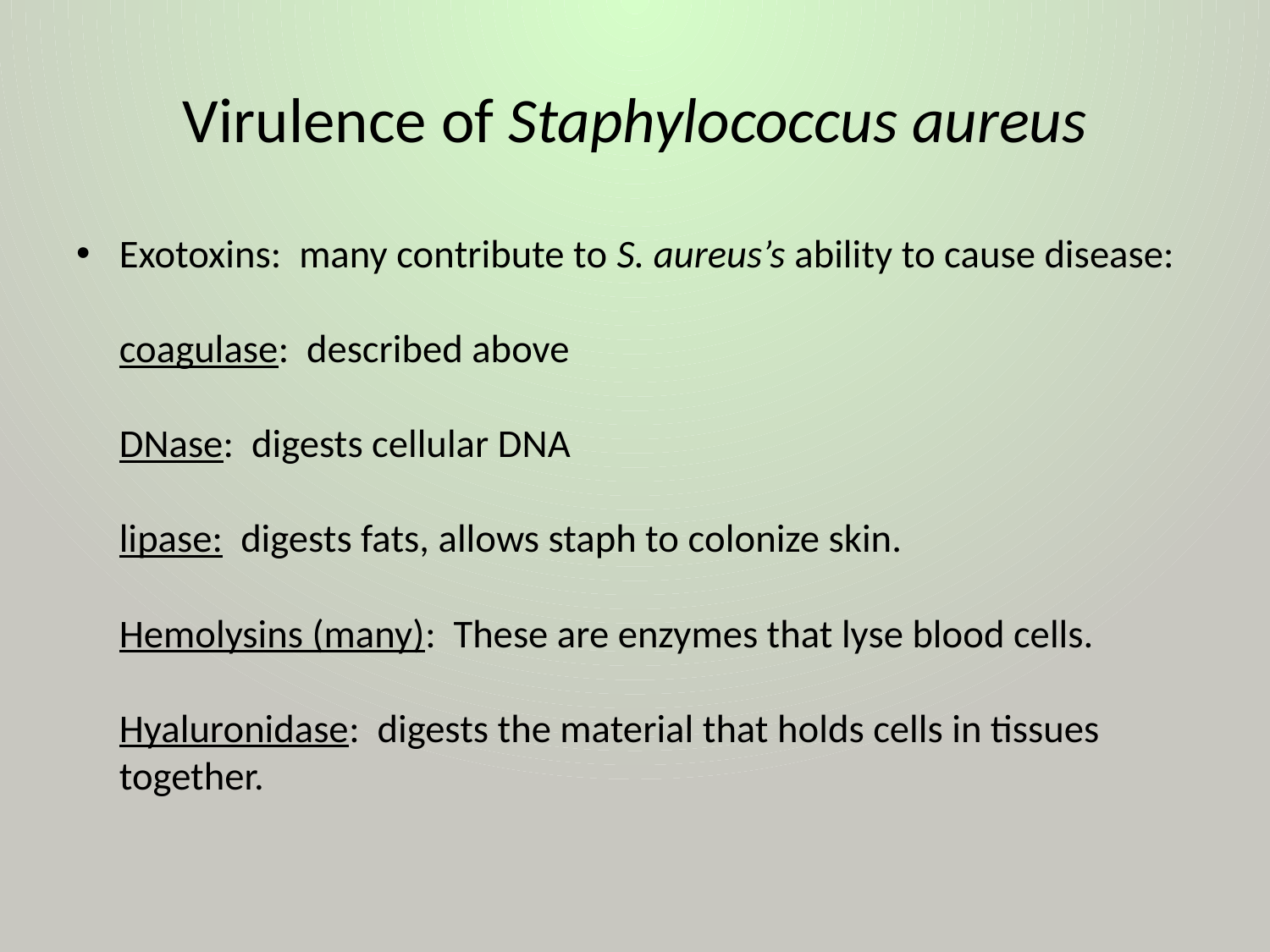

# Virulence of Staphylococcus aureus
Exotoxins:  many contribute to S. aureus’s ability to cause disease:
coagulase:  described above
DNase:  digests cellular DNA
lipase:  digests fats, allows staph to colonize skin.
Hemolysins (many):  These are enzymes that lyse blood cells.
Hyaluronidase:  digests the material that holds cells in tissues together.